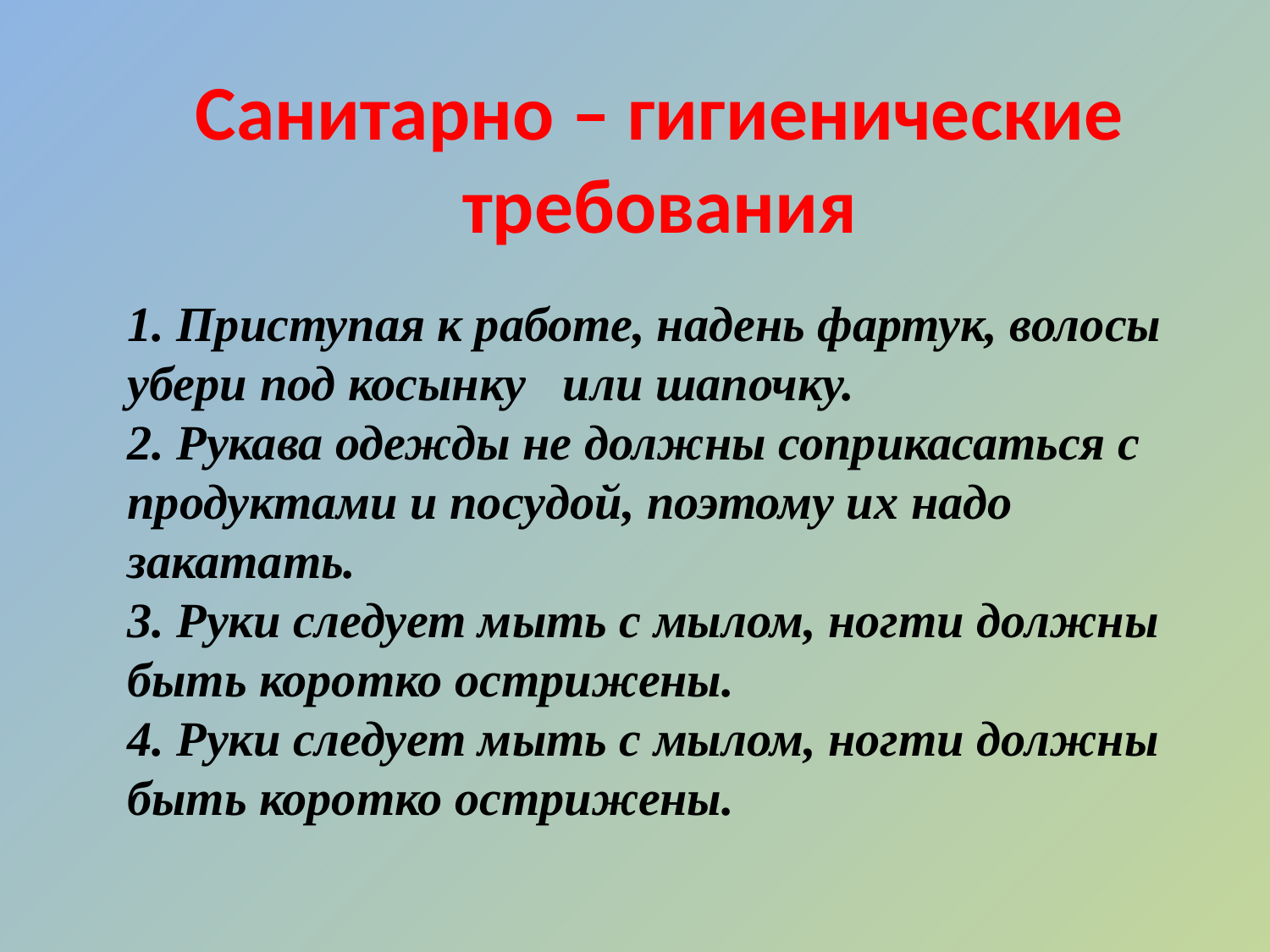

Санитарно – гигиенические требования
1. Приступая к работе, надень фартук, волосы убери под косынку   или шапочку.
2. Рукава одежды не должны соприкасаться с продуктами и посудой, поэтому их надо закатать.
3. Руки следует мыть с мылом, ногти должны быть коротко острижены.
4. Руки следует мыть с мылом, ногти должны быть коротко острижены.